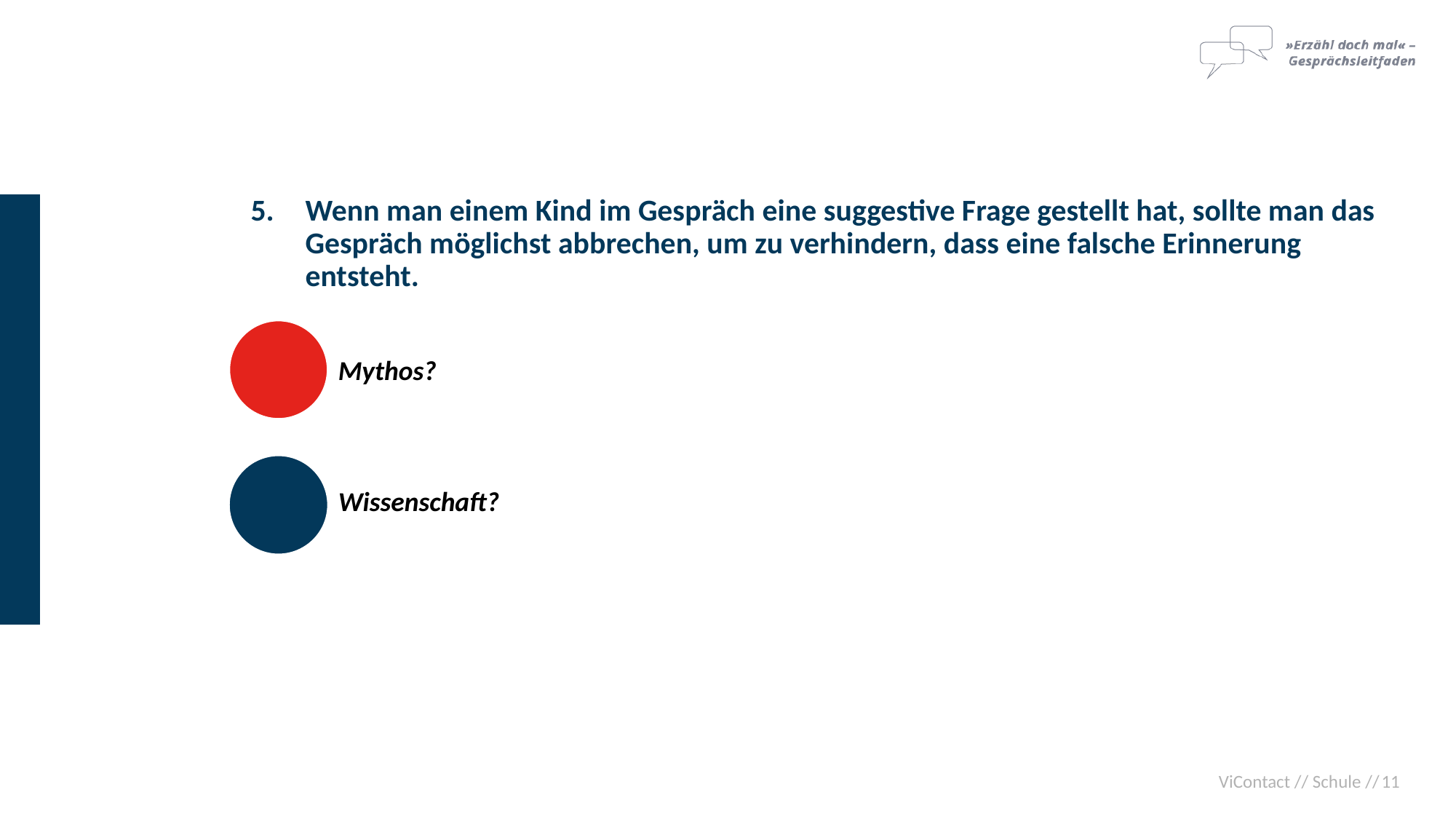

Wenn man einem Kind im Gespräch eine suggestive Frage gestellt hat, sollte man das Gespräch möglichst abbrechen, um zu verhindern, dass eine falsche Erinnerung entsteht.

	Mythos?

	Wissenschaft?

ViContact // Schule //
11